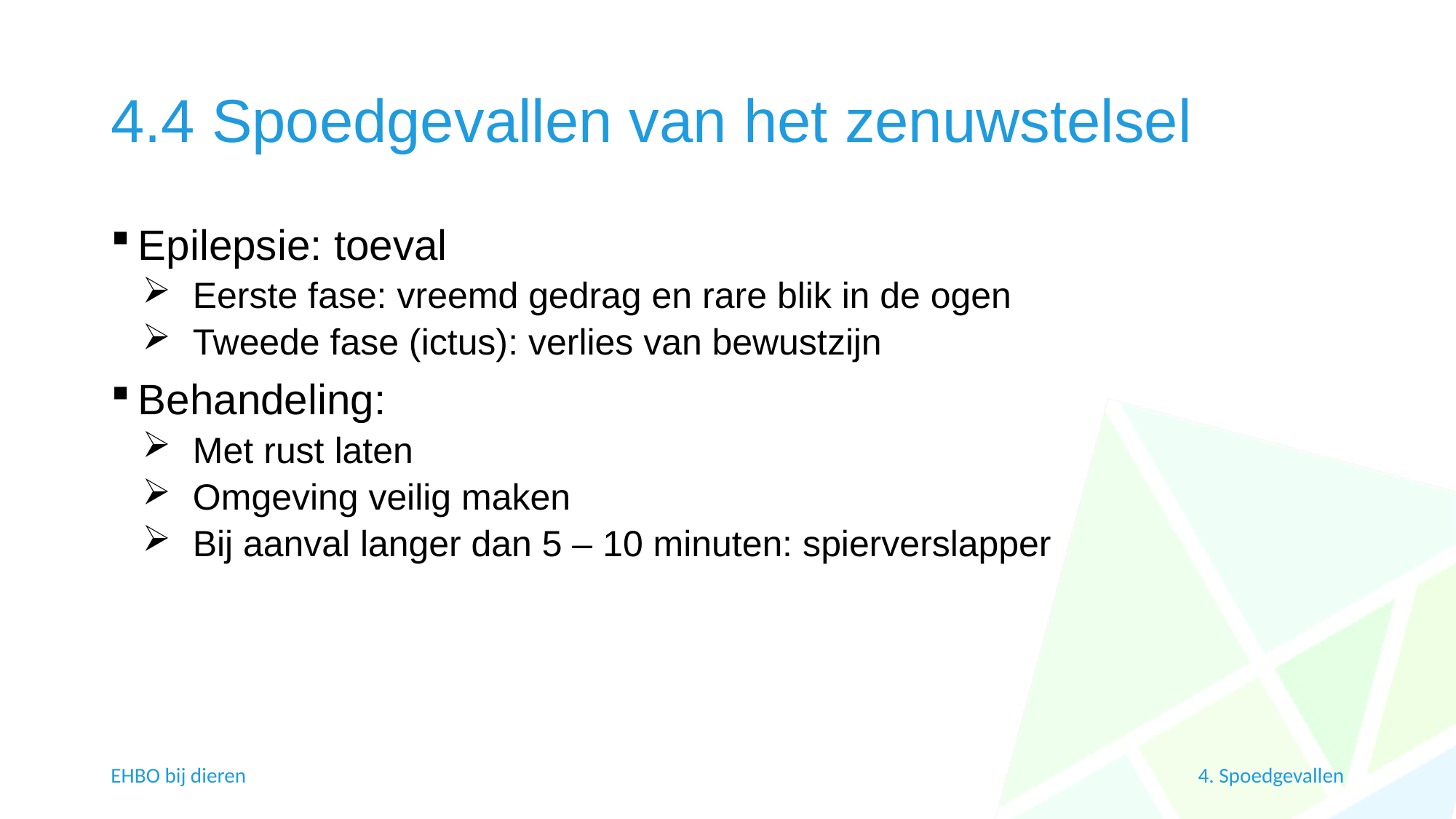

# 4.4 Spoedgevallen van het zenuwstelsel
Epilepsie: toeval
Eerste fase: vreemd gedrag en rare blik in de ogen
Tweede fase (ictus): verlies van bewustzijn
Behandeling:
Met rust laten
Omgeving veilig maken
Bij aanval langer dan 5 – 10 minuten: spierverslapper

EHBO bij dieren
4. Spoedgevallen